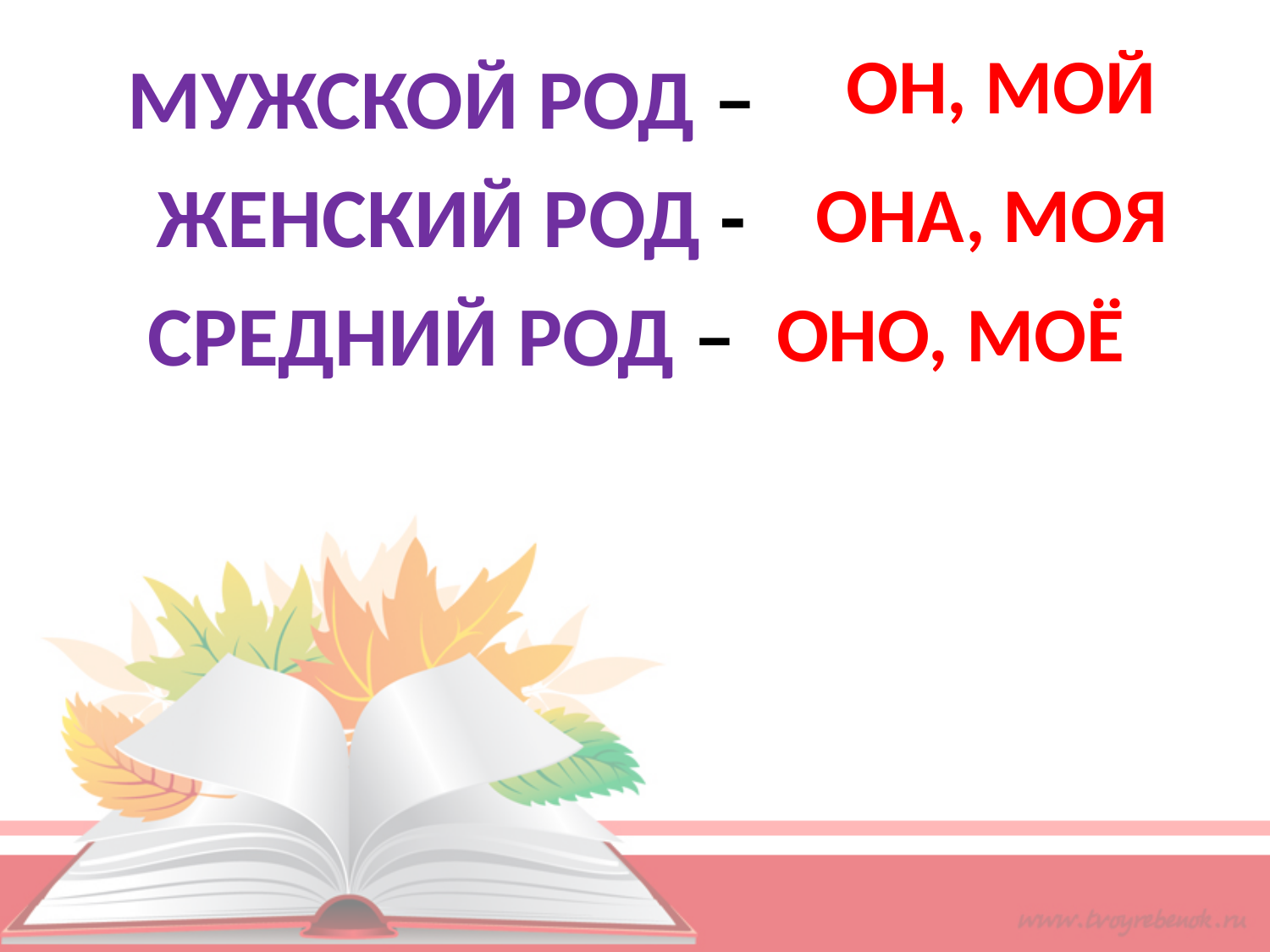

ОН, МОЙ
МУЖСКОЙ РОД –
ЖЕНСКИЙ РОД -
СРЕДНИЙ РОД –
ОНА, МОЯ
ОНО, МОЁ